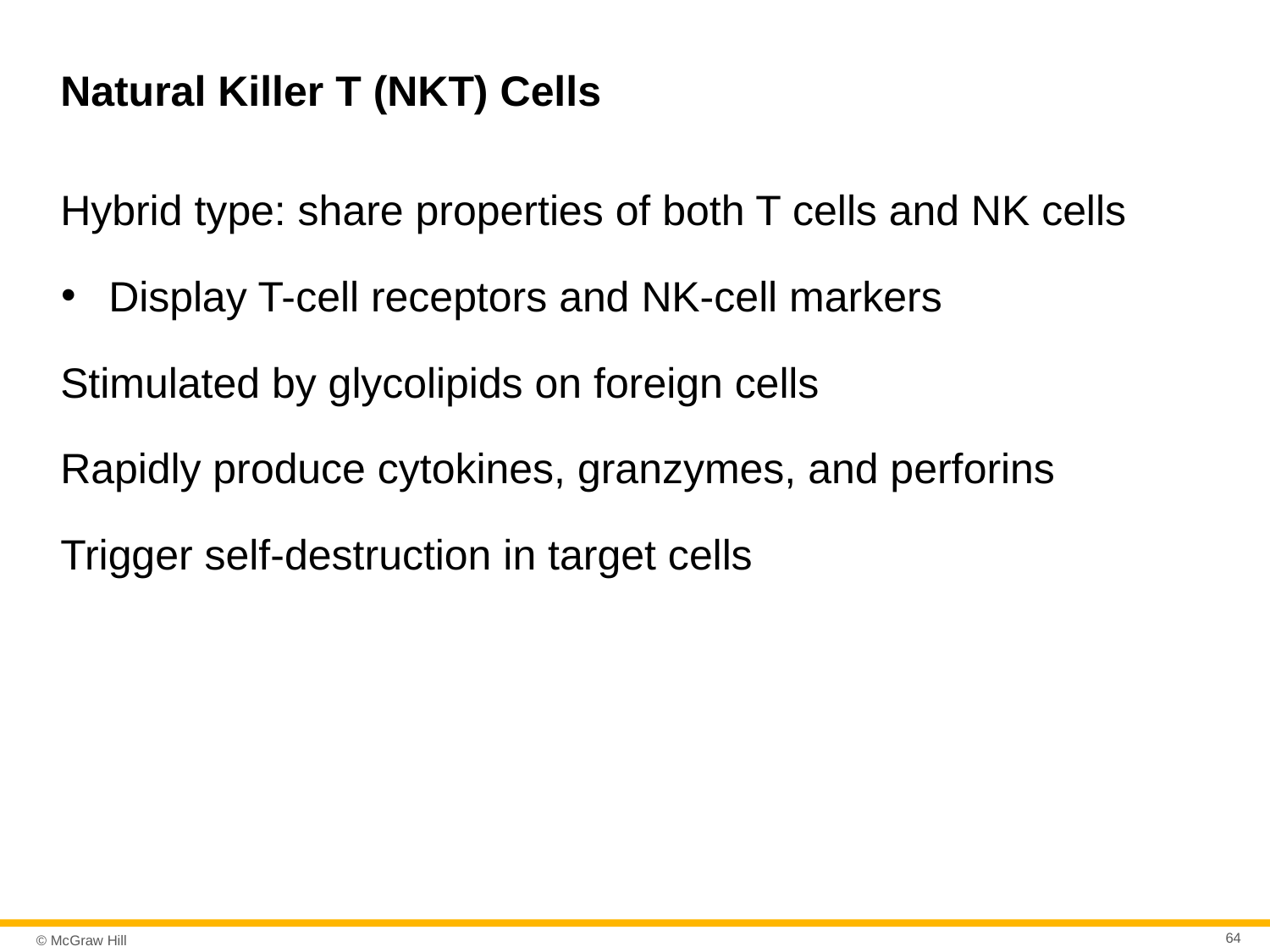

# Natural Killer T (NKT) Cells
Hybrid type: share properties of both T cells and NK cells
Display T-cell receptors and NK-cell markers
Stimulated by glycolipids on foreign cells
Rapidly produce cytokines, granzymes, and perforins
Trigger self-destruction in target cells